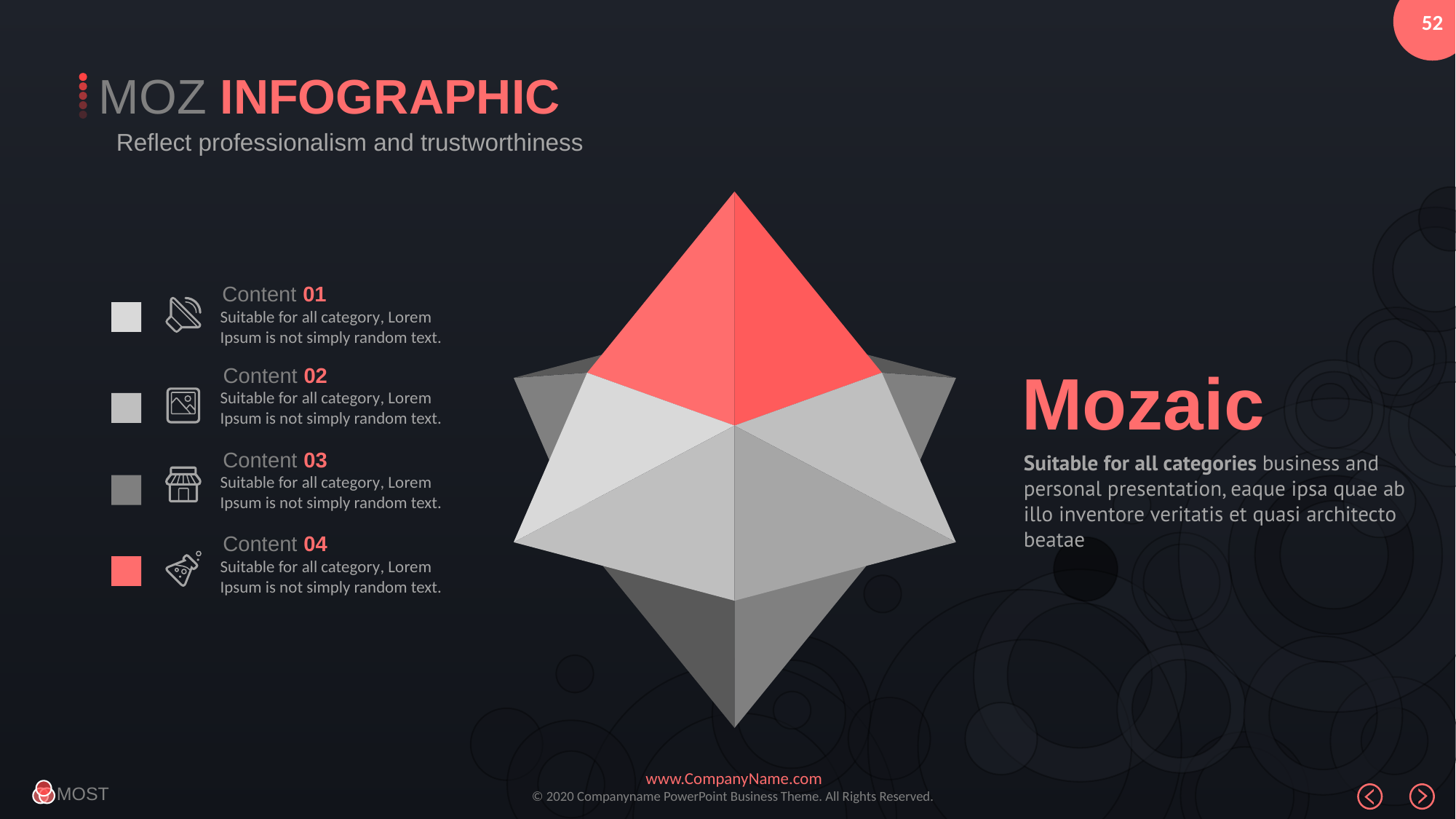

MOZ INFOGRAPHIC
Reflect professionalism and trustworthiness

Content 01

Suitable for all category, Lorem Ipsum is not simply random text.

Mozaic
Content 02

Suitable for all category, Lorem Ipsum is not simply random text.

Content 03
Suitable for all categories business and personal presentation, eaque ipsa quae ab illo inventore veritatis et quasi architecto beatae

Suitable for all category, Lorem Ipsum is not simply random text.

Content 04

Suitable for all category, Lorem Ipsum is not simply random text.